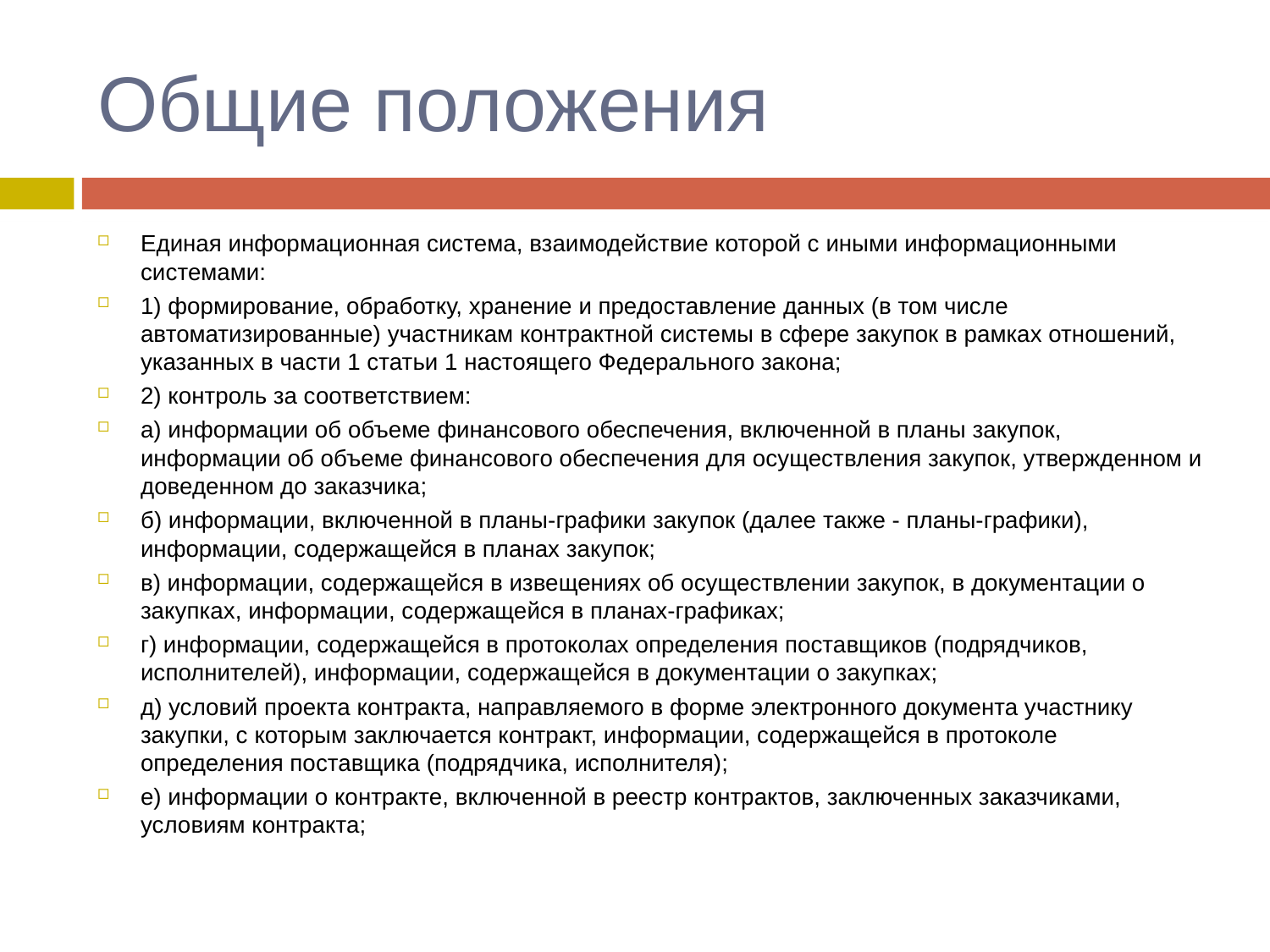

# Общие положения
Единая информационная система, взаимодействие которой с иными информационными системами:
1) формирование, обработку, хранение и предоставление данных (в том числе автоматизированные) участникам контрактной системы в сфере закупок в рамках отношений, указанных в части 1 статьи 1 настоящего Федерального закона;
2) контроль за соответствием:
а) информации об объеме финансового обеспечения, включенной в планы закупок, информации об объеме финансового обеспечения для осуществления закупок, утвержденном и доведенном до заказчика;
б) информации, включенной в планы-графики закупок (далее также - планы-графики), информации, содержащейся в планах закупок;
в) информации, содержащейся в извещениях об осуществлении закупок, в документации о закупках, информации, содержащейся в планах-графиках;
г) информации, содержащейся в протоколах определения поставщиков (подрядчиков, исполнителей), информации, содержащейся в документации о закупках;
д) условий проекта контракта, направляемого в форме электронного документа участнику закупки, с которым заключается контракт, информации, содержащейся в протоколе определения поставщика (подрядчика, исполнителя);
е) информации о контракте, включенной в реестр контрактов, заключенных заказчиками, условиям контракта;